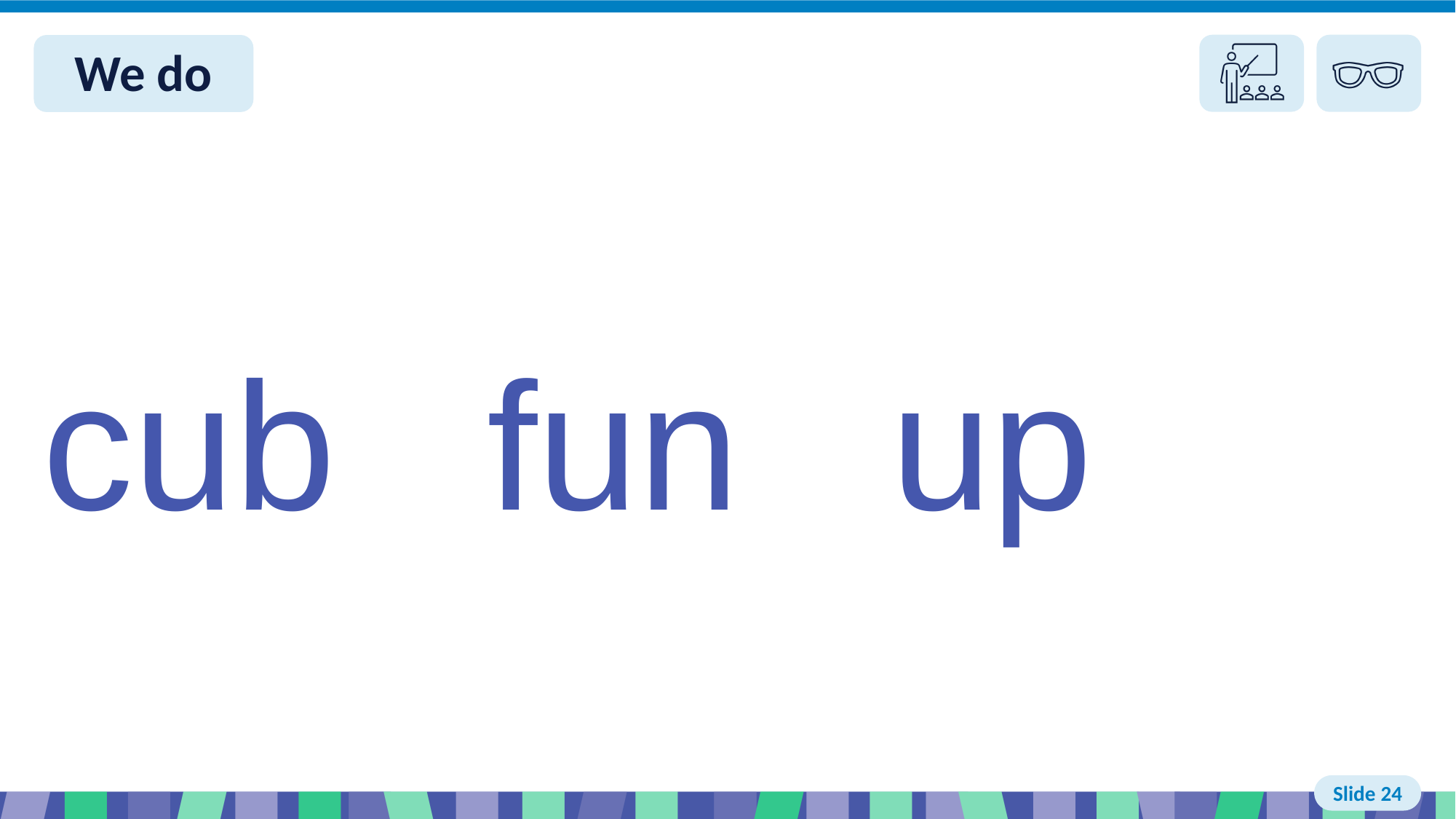

# Slide 24 We do read
cub   fun   up